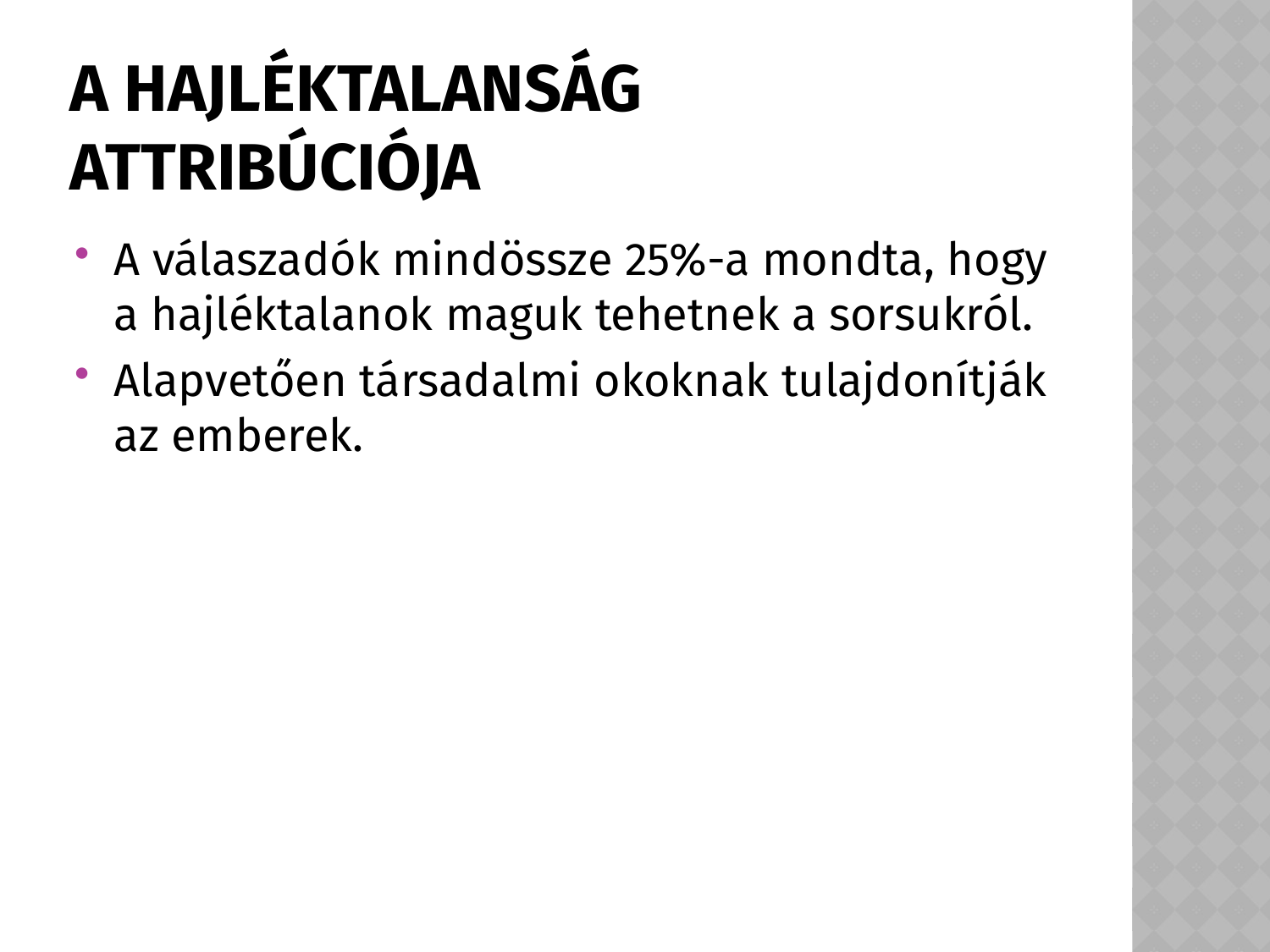

# A hajléktalanság attribúciója
A válaszadók mindössze 25%-a mondta, hogy a hajléktalanok maguk tehetnek a sorsukról.
Alapvetően társadalmi okoknak tulajdonítják az emberek.